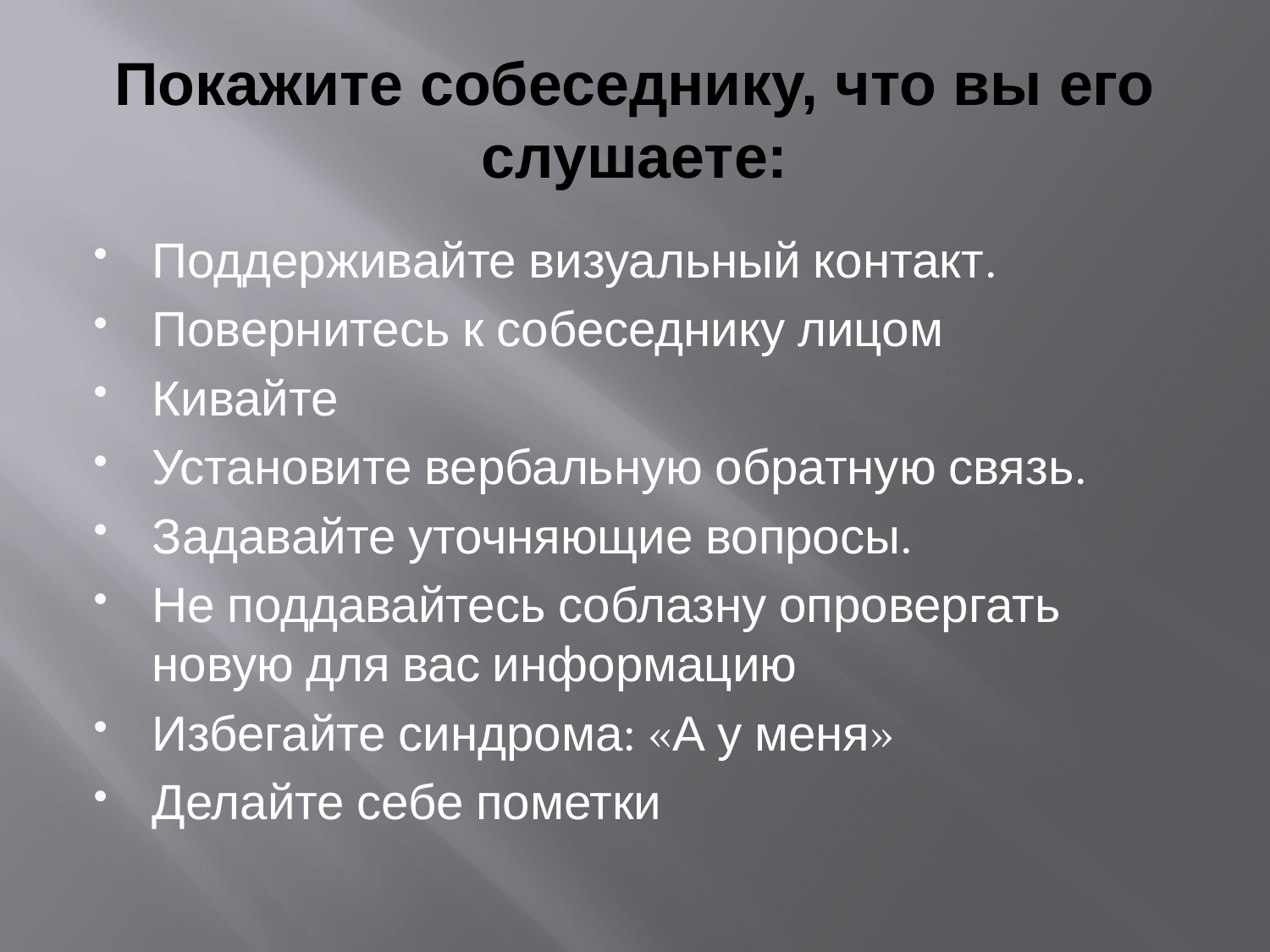

# Покажите собеседнику, что вы его слушаете:
Поддерживайте визуальный контакт.
Повернитесь к собеседнику лицом
Кивайте
Установите вербальную обратную связь.
Задавайте уточняющие вопросы.
Не поддавайтесь соблазну опровергать новую для вас информацию
Избегайте синдрома: «А у меня»
Делайте себе пометки